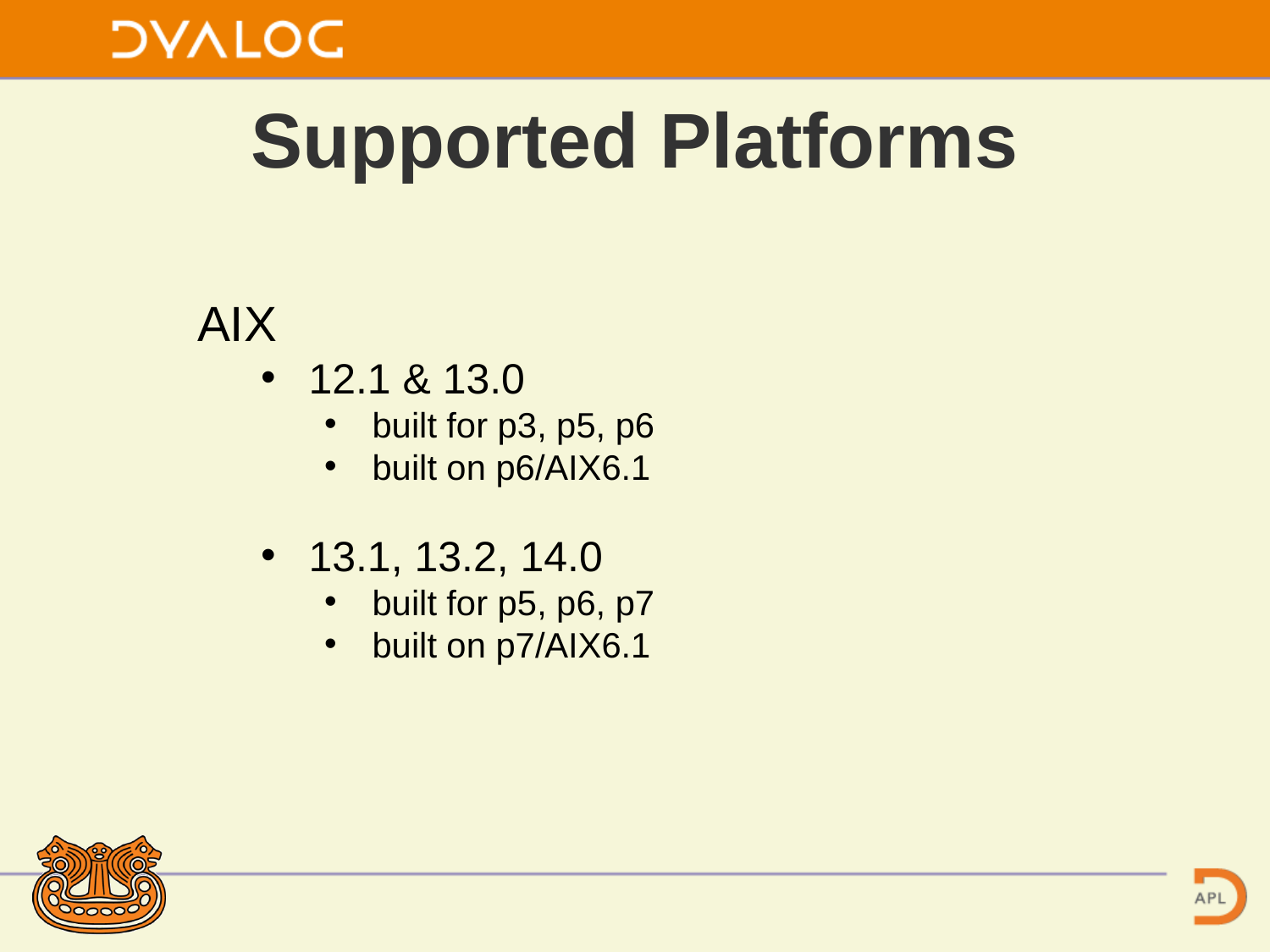

# Supported Platforms
AIX
12.1 & 13.0
built for p3, p5, p6
built on p6/AIX6.1

13.1, 13.2, 14.0
built for p5, p6, p7
built on p7/AIX6.1